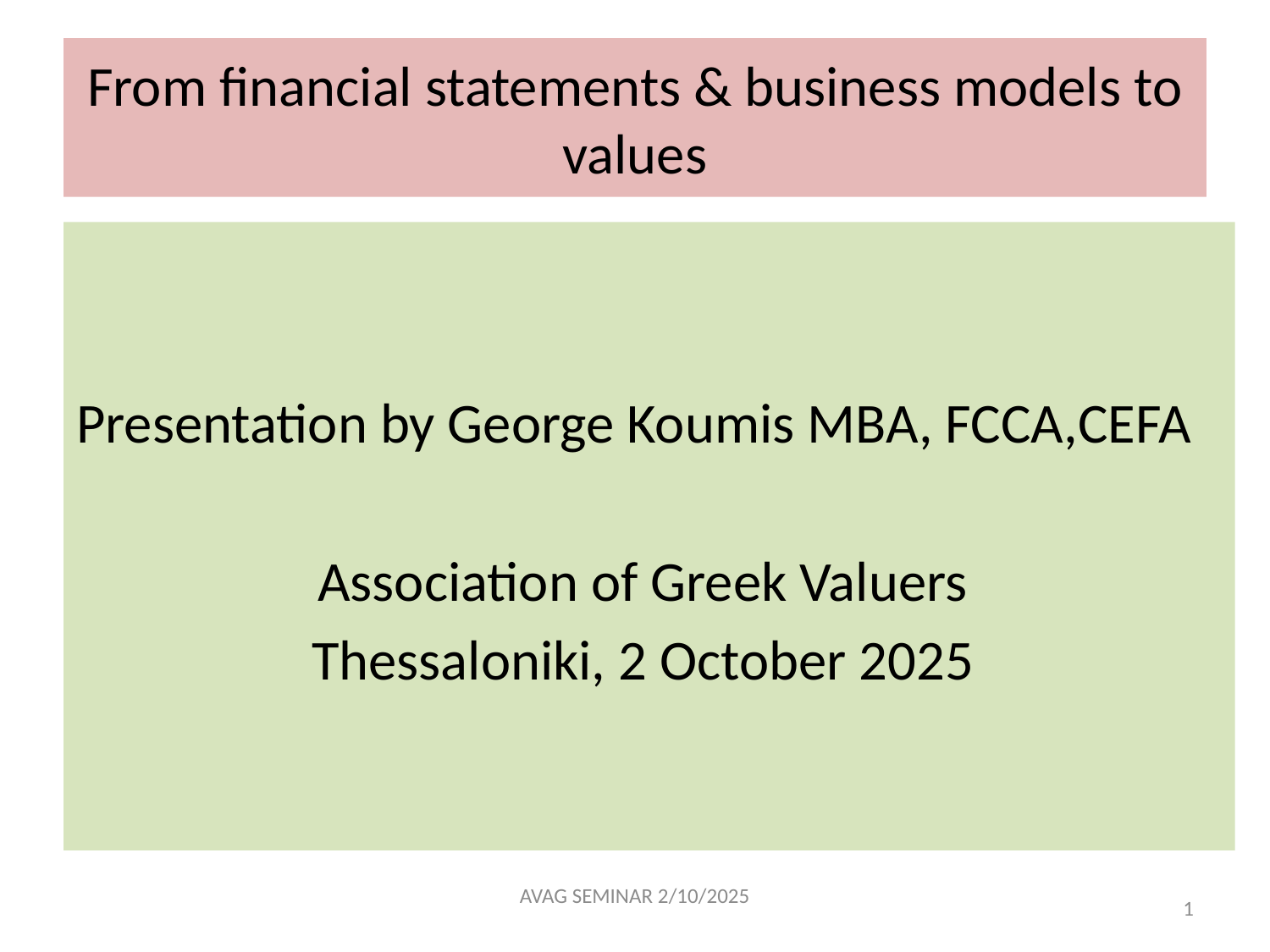

# From financial statements & business models to values

Presentation by George Koumis MBA, FCCA,CEFA

Association of Greek Valuers
Thessaloniki, 2 October 2025
AVAG SEMINAR 2/10/2025

1